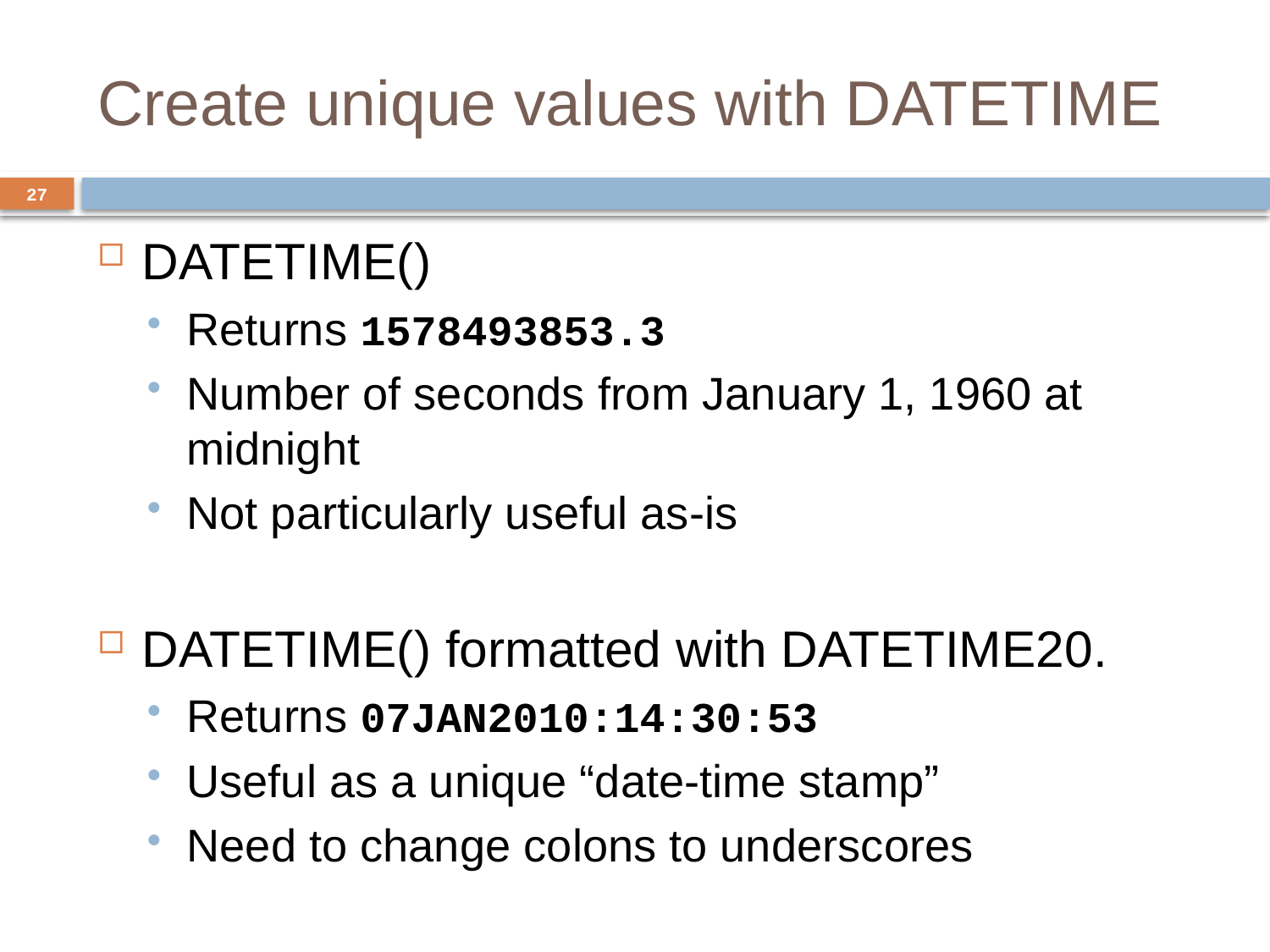

# Create unique values with DATETIME
27
DATETIME()
Returns 1578493853.3
Number of seconds from January 1, 1960 at midnight
Not particularly useful as-is

DATETIME() formatted with DATETIME20.
Returns 07JAN2010:14:30:53
Useful as a unique “date-time stamp”
Need to change colons to underscores